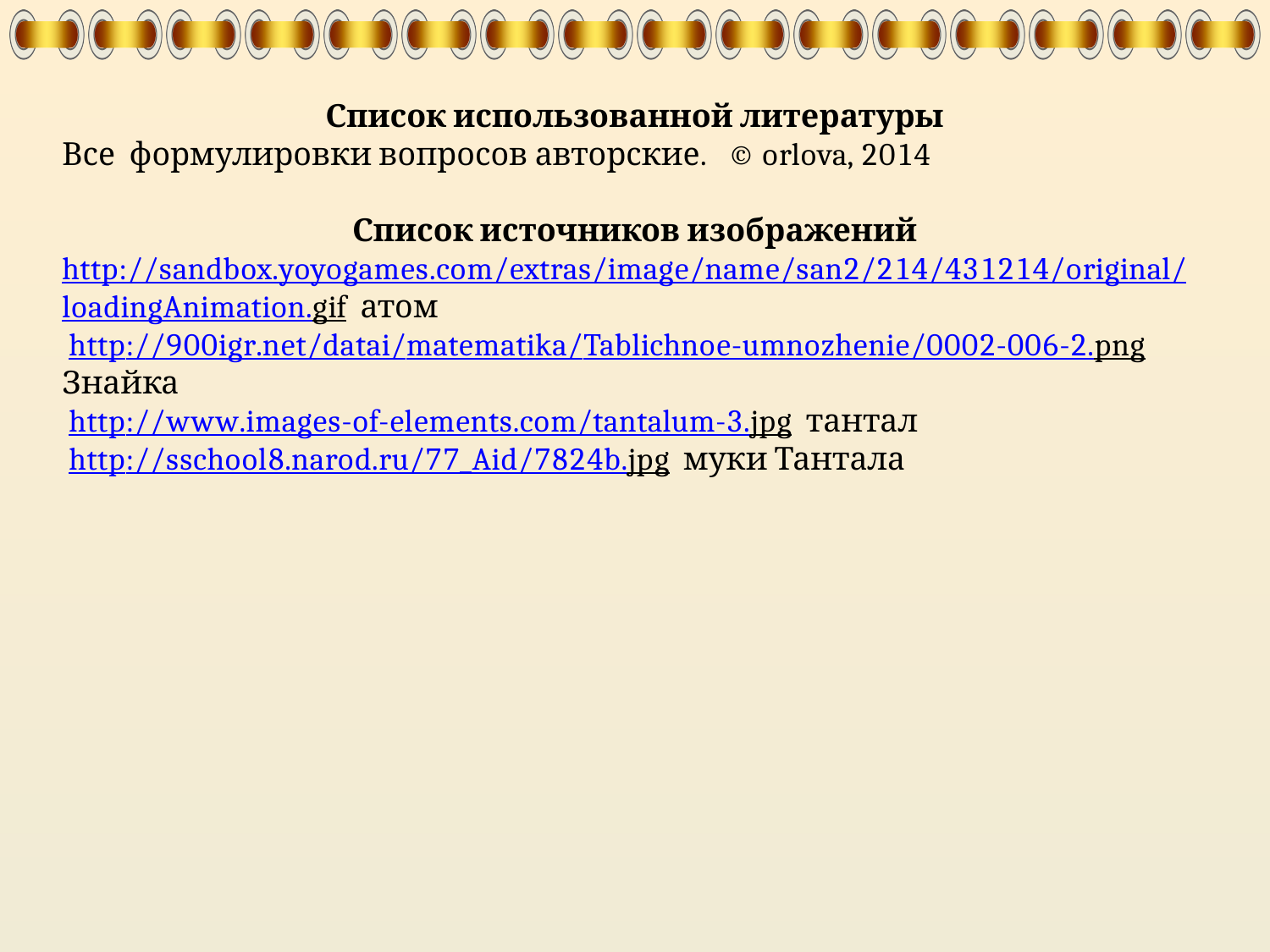

Список использованной литературы
Все  формулировки вопросов авторские.   © orlova, 2014

Список источников изображений
http://sandbox.yoyogames.com/extras/image/name/san2/214/431214/original/loadingAnimation.gif  атом
 http://900igr.net/datai/matematika/Tablichnoe-umnozhenie/0002-006-2.png   Знайка
 http://www.images-of-elements.com/tantalum-3.jpg  тантал
 http://sschool8.narod.ru/77_Aid/7824b.jpg  муки Тантала